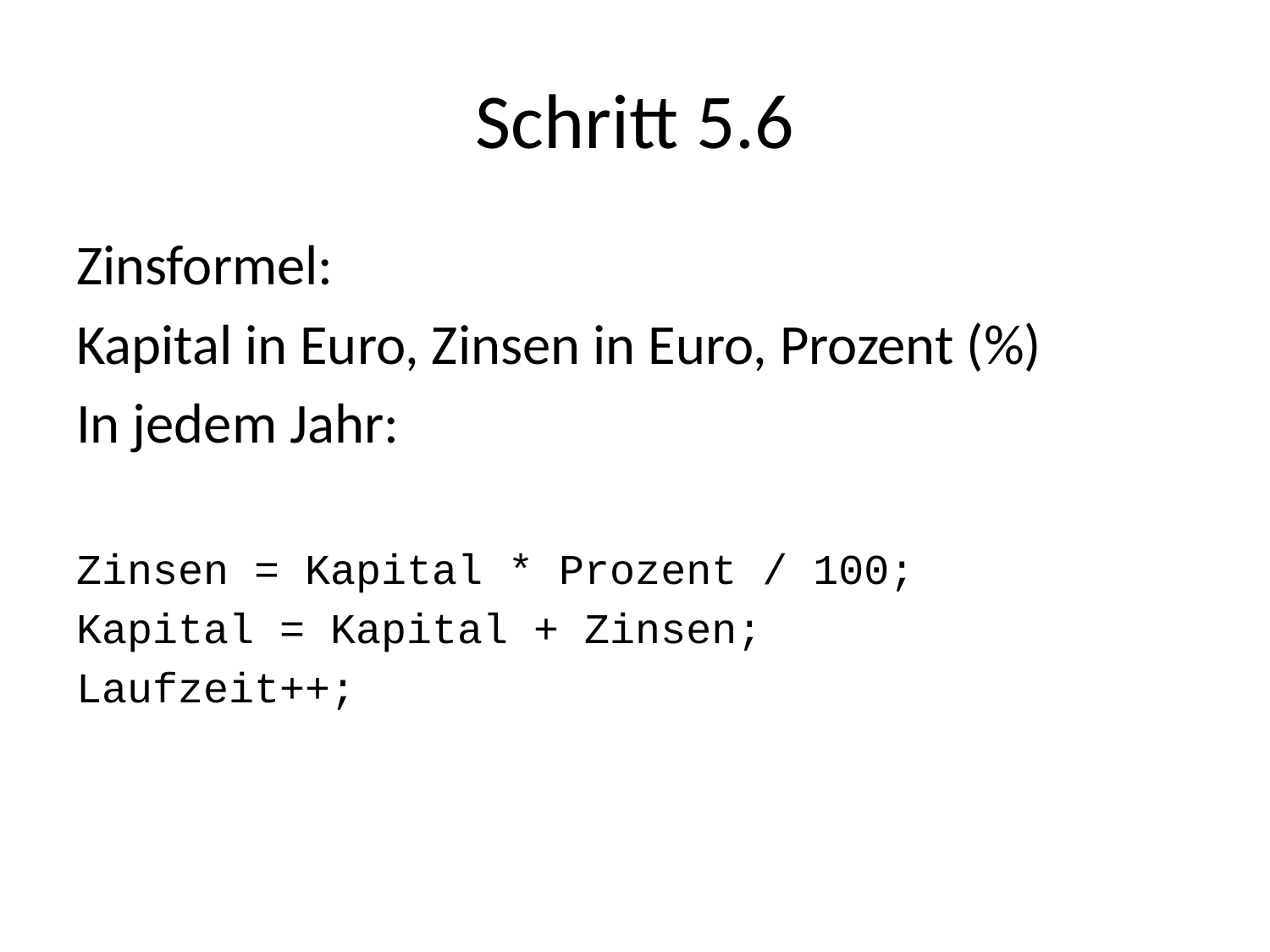

# Schritt 5.6
Zinsformel:
Kapital in Euro, Zinsen in Euro, Prozent (%)
In jedem Jahr:

Zinsen = Kapital * Prozent / 100;
Kapital = Kapital + Zinsen;
Laufzeit++;